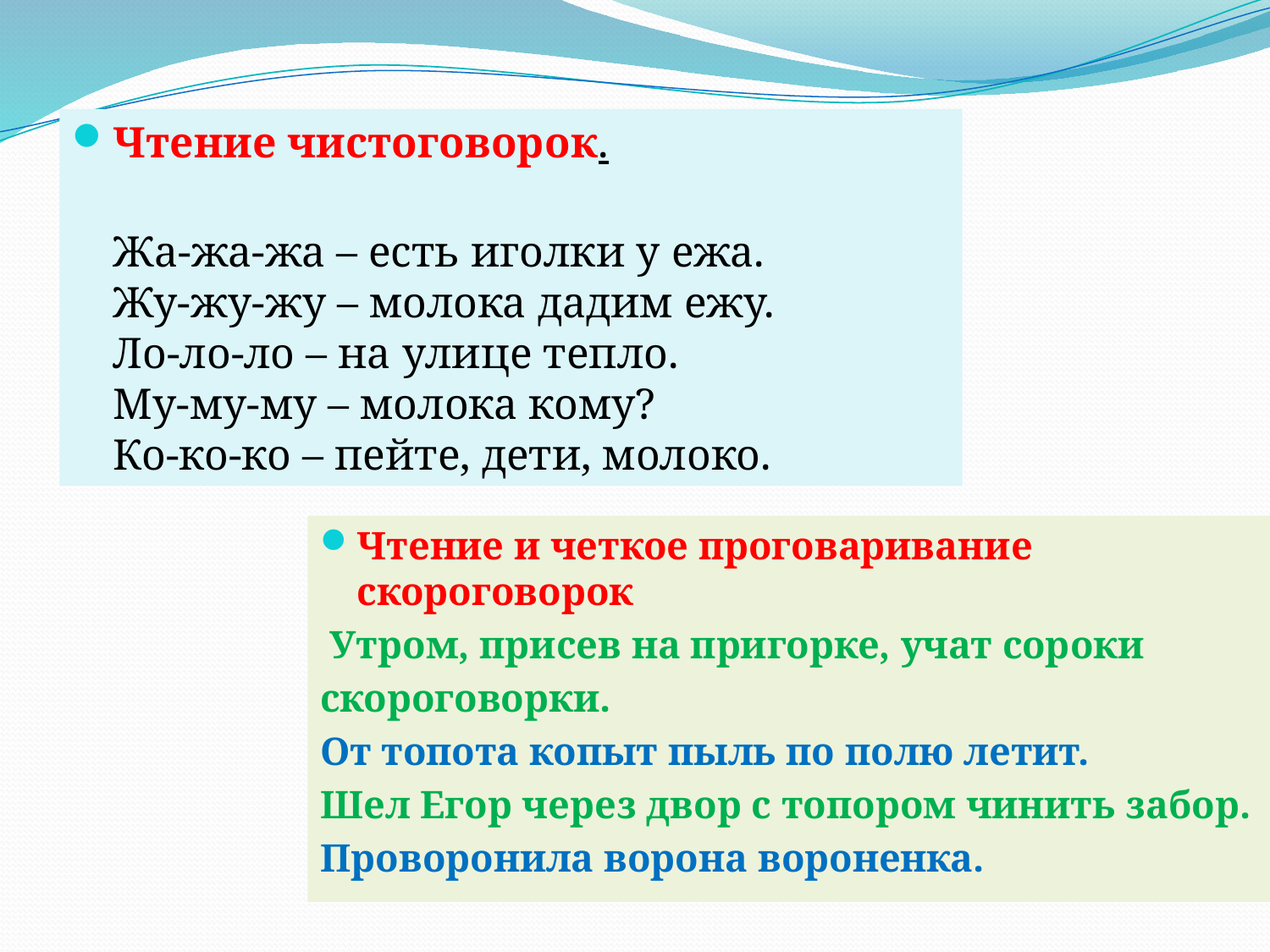

Чтение чистоговорок.
Жа-жа-жа – есть иголки у ежа.
Жу-жу-жу – молока дадим ежу.
Ло-ло-ло – на улице тепло.
Му-му-му – молока кому?
Ко-ко-ко – пейте, дети, молоко.

Чтение и четкое проговаривание скороговорок
 Утром, присев на пригорке, учат сороки
скороговорки.
От топота копыт пыль по полю летит.
Шел Егор через двор с топором чинить забор.
Проворонила ворона вороненка.